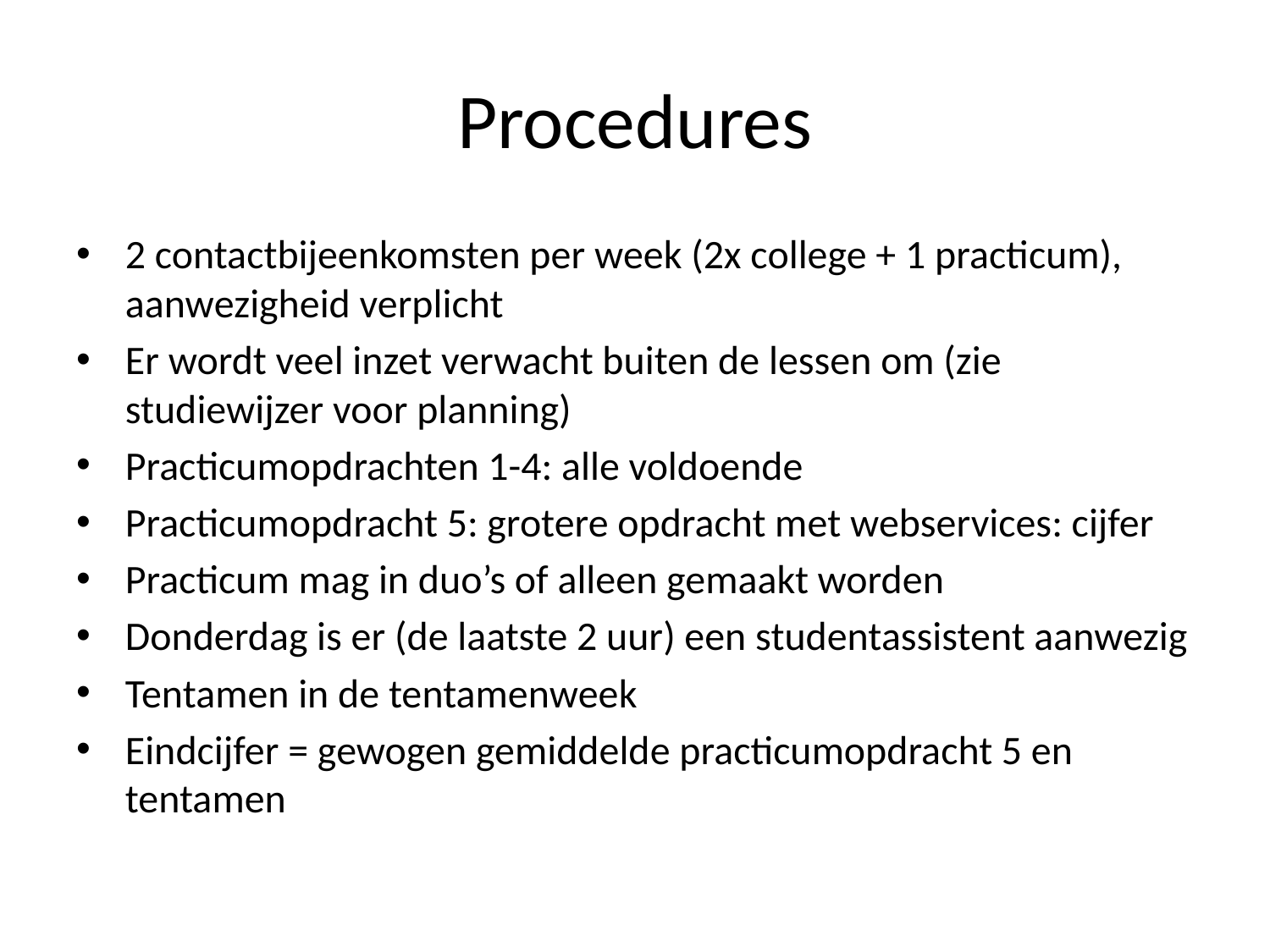

# Procedures
2 contactbijeenkomsten per week (2x college + 1 practicum), aanwezigheid verplicht
Er wordt veel inzet verwacht buiten de lessen om (zie studiewijzer voor planning)
Practicumopdrachten 1-4: alle voldoende
Practicumopdracht 5: grotere opdracht met webservices: cijfer
Practicum mag in duo’s of alleen gemaakt worden
Donderdag is er (de laatste 2 uur) een studentassistent aanwezig
Tentamen in de tentamenweek
Eindcijfer = gewogen gemiddelde practicumopdracht 5 en tentamen